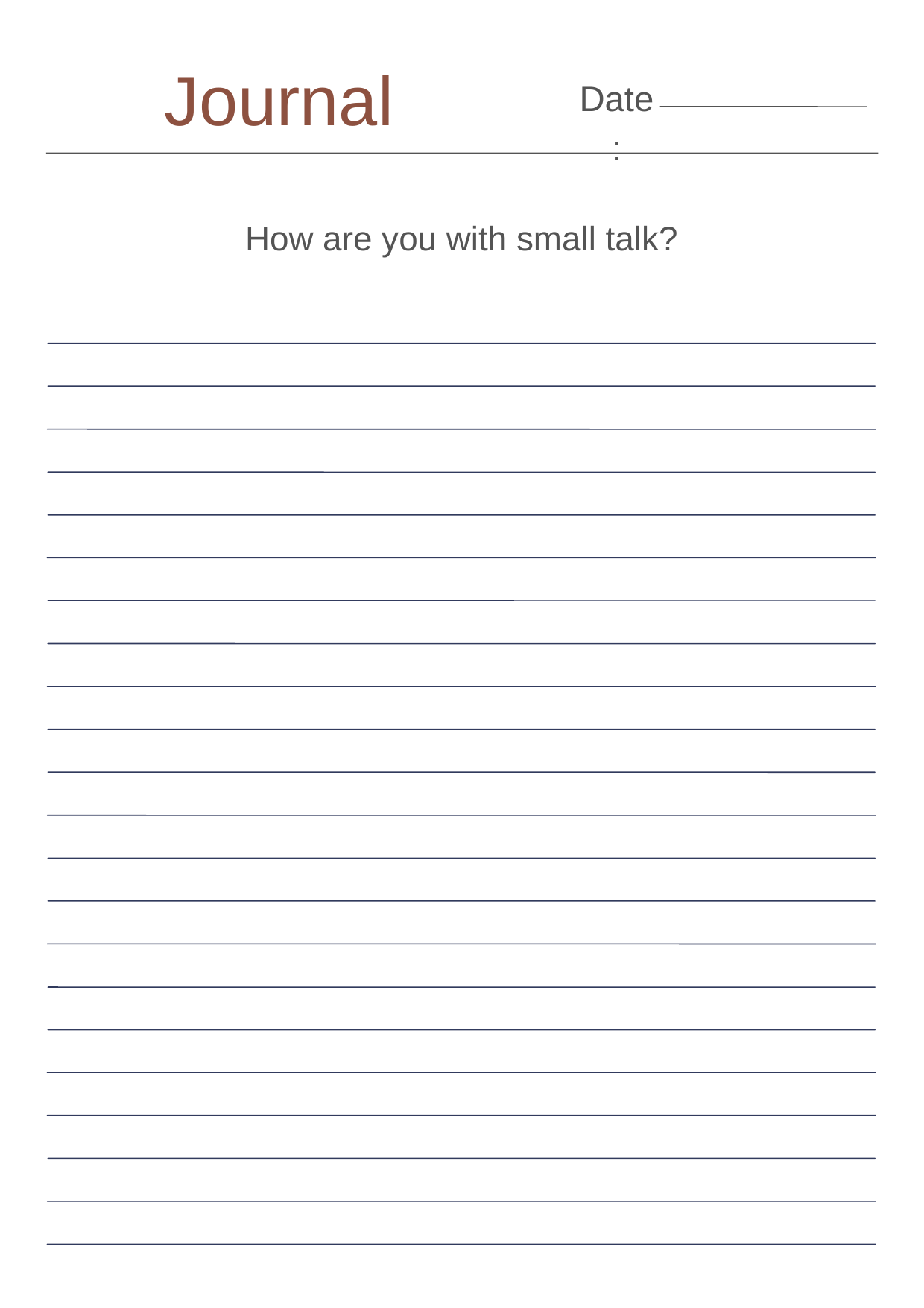

Journal
Date:

How are you with small talk?